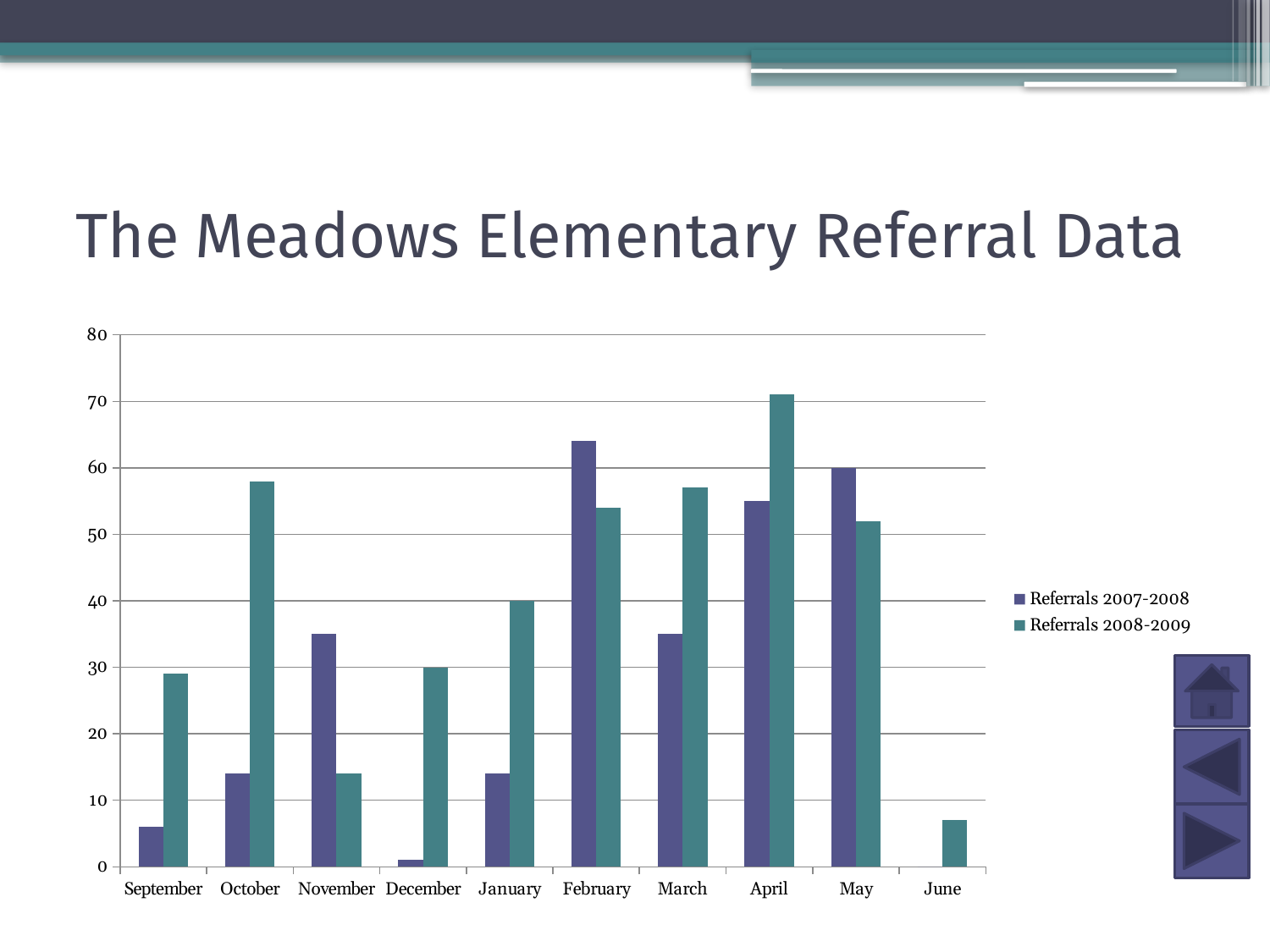

# The Meadows Elementary Referral Data

### Chart

| Category | Referrals 2007-2008 | Referrals 2008-2009 |
|---|---|---|
| September | 6.0 | 29.0 |
| October | 14.0 | 58.0 |
| November | 35.0 | 14.0 |
| December | 1.0 | 30.0 |
| January | 14.0 | 40.0 |
| February | 64.0 | 54.0 |
| March | 35.0 | 57.0 |
| April | 55.0 | 71.0 |
| May | 60.0 | 52.0 |
| June | 0.0 | 7.0 |